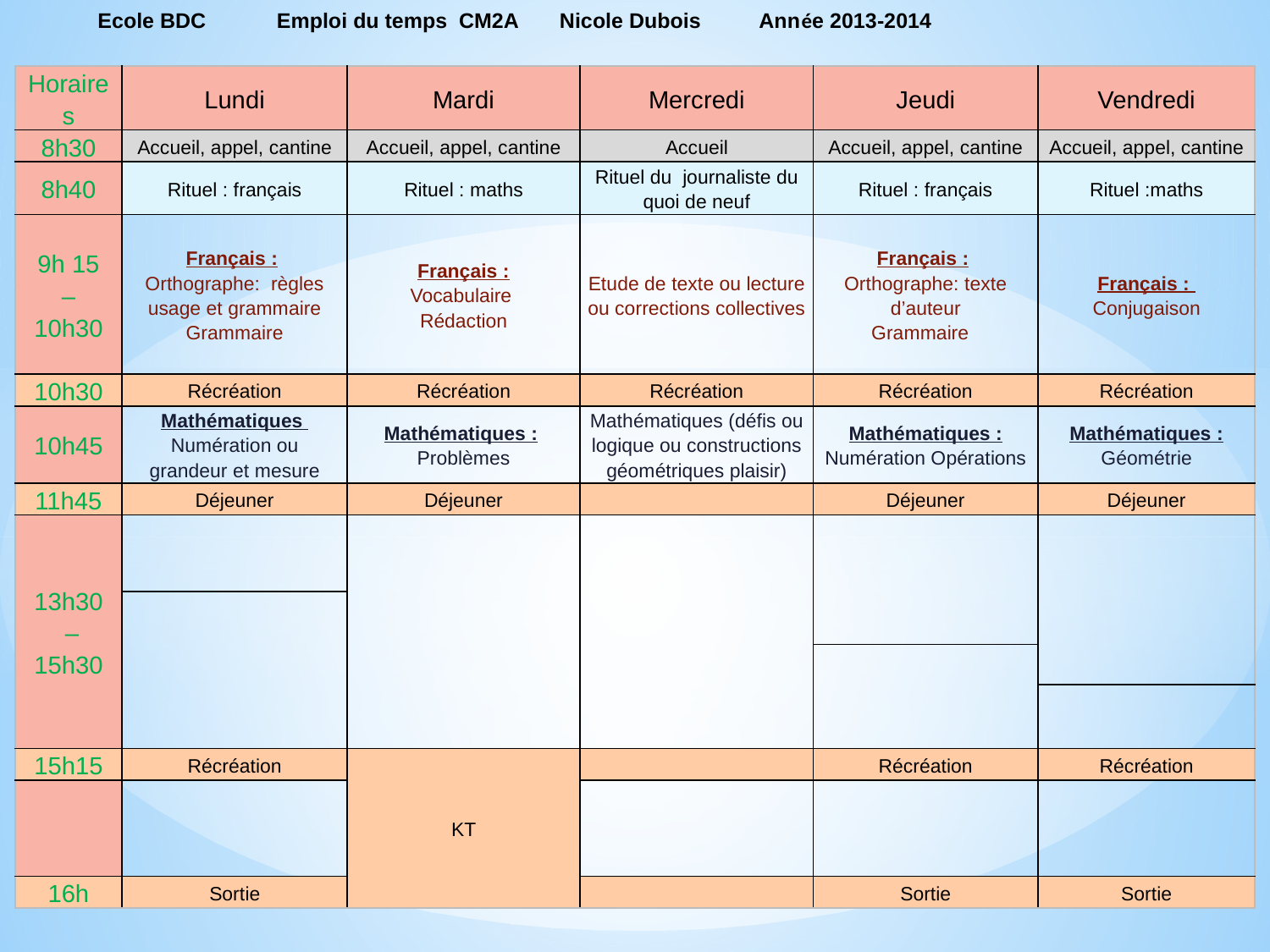

Ecole BDC            Emploi du temps  CM2A       Nicole Dubois          Année 2013-2014
| Horaires | Lundi | Mardi | Mercredi | Jeudi | Vendredi |
| --- | --- | --- | --- | --- | --- |
| 8h30 | Accueil, appel, cantine | Accueil, appel, cantine | Accueil | Accueil, appel, cantine | Accueil, appel, cantine |
| 8h40 | Rituel : français | Rituel : maths | Rituel du journaliste du quoi de neuf | Rituel : français | Rituel :maths |
| 9h 15 – 10h30 | Français : Orthographe: règles usage et grammaire Grammaire | Français : Vocabulaire Rédaction | Etude de texte ou lecture ou corrections collectives | Français : Orthographe: texte d’auteur Grammaire | Français : Conjugaison |
| 10h30 | Récréation | Récréation | Récréation | Récréation | Récréation |
| 10h45 | Mathématiques  Numération ou grandeur et mesure | Mathématiques : Problèmes | Mathématiques (défis ou logique ou constructions géométriques plaisir) | Mathématiques : Numération Opérations | Mathématiques : Géométrie |
| 11h45 | Déjeuner | Déjeuner |  | Déjeuner | Déjeuner |
| 13h30 – 15h30 |  |  |  |  |  |
|  |  |  |  |  |  |
|  |  |  |  |  |  |
|  |  |  |  |  |  |
| 15h15 | Récréation | KT |  | Récréation | Récréation |
|  |  |  |  |  |  |
| 16h | Sortie |  |  | Sortie | Sortie |